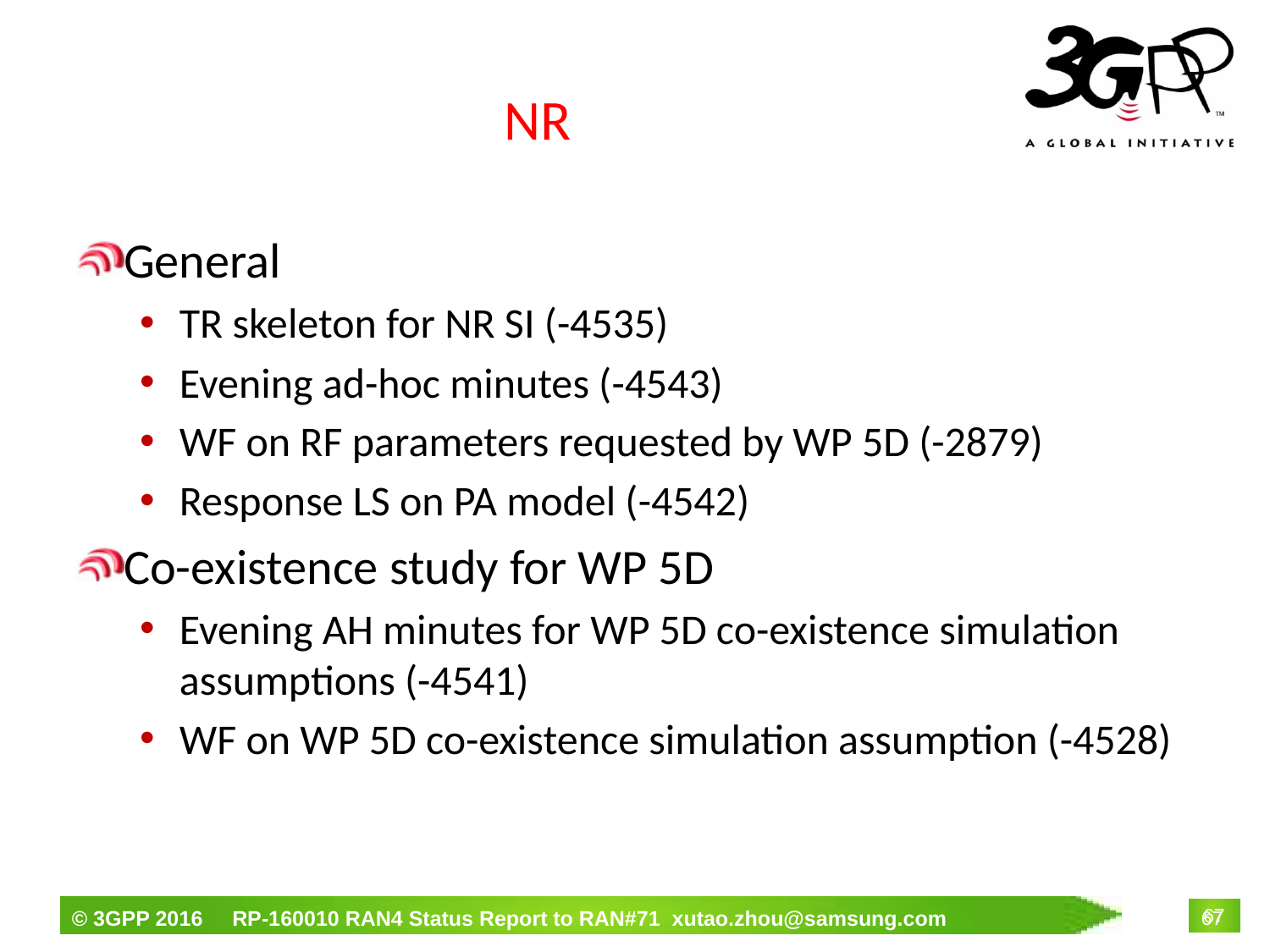

# NR
General
TR skeleton for NR SI (-4535)
Evening ad-hoc minutes (-4543)
WF on RF parameters requested by WP 5D (-2879)
Response LS on PA model (-4542)
Co-existence study for WP 5D
Evening AH minutes for WP 5D co-existence simulation assumptions (-4541)
WF on WP 5D co-existence simulation assumption (-4528)

67